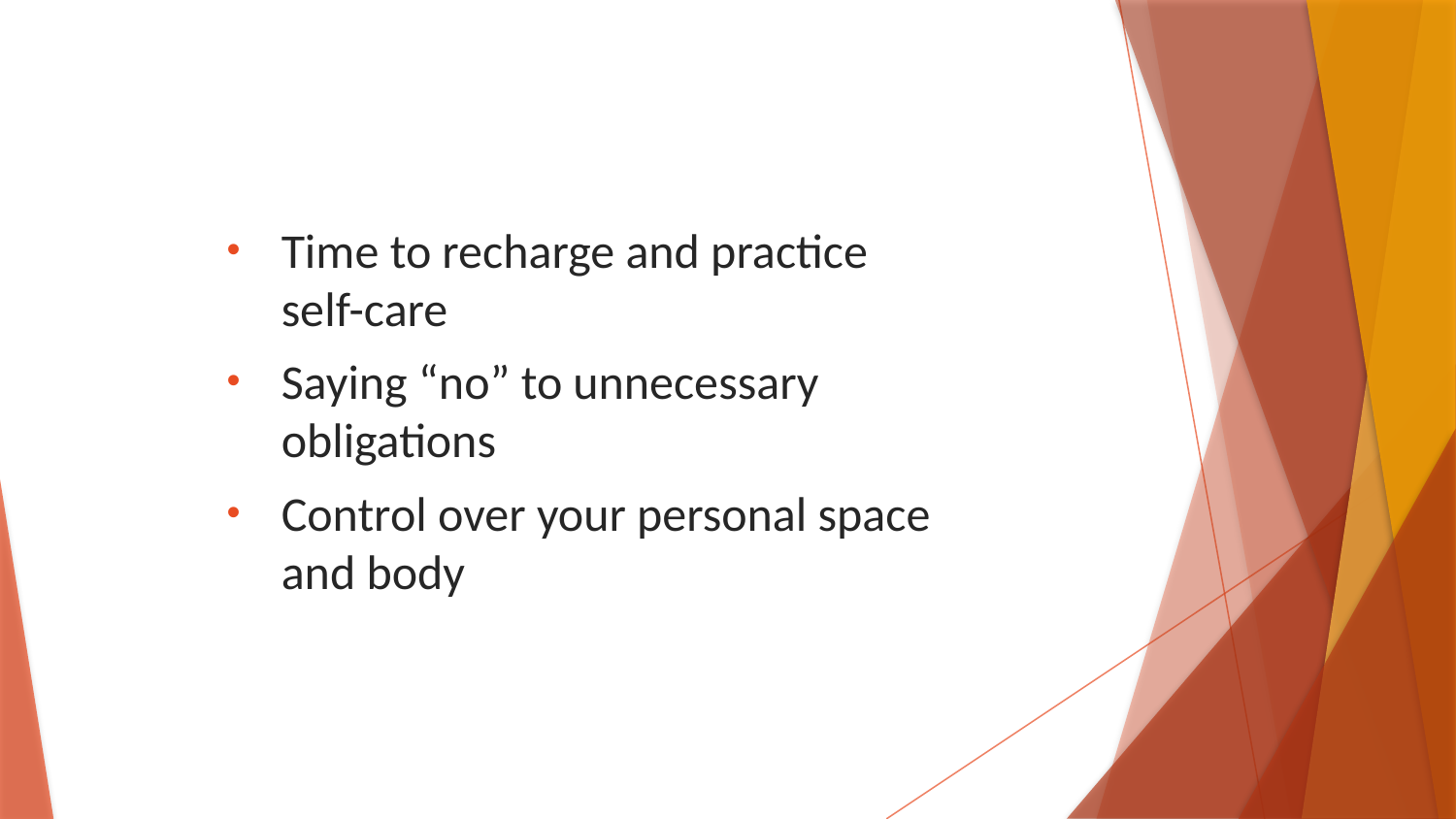

Time to recharge and practice self-care
Saying “no” to unnecessary obligations
Control over your personal space and body